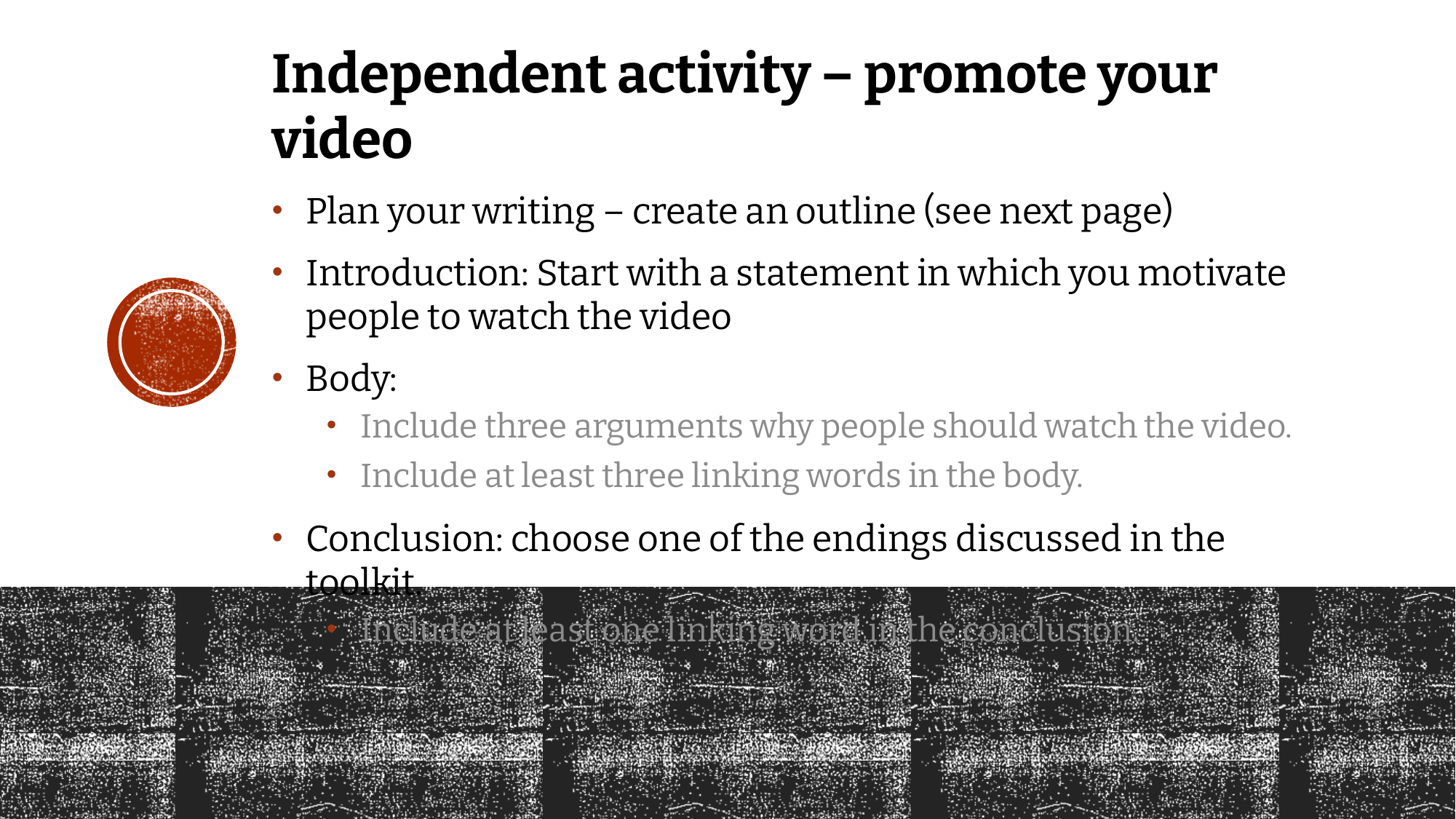

Independent activity – promote your video
Plan your writing – create an outline (see next page)
Introduction: Start with a statement in which you motivate people to watch the video
Body:
Include three arguments why people should watch the video.
Include at least three linking words in the body.
Conclusion: choose one of the endings discussed in the toolkit.
Include at least one linking word in the conclusion.